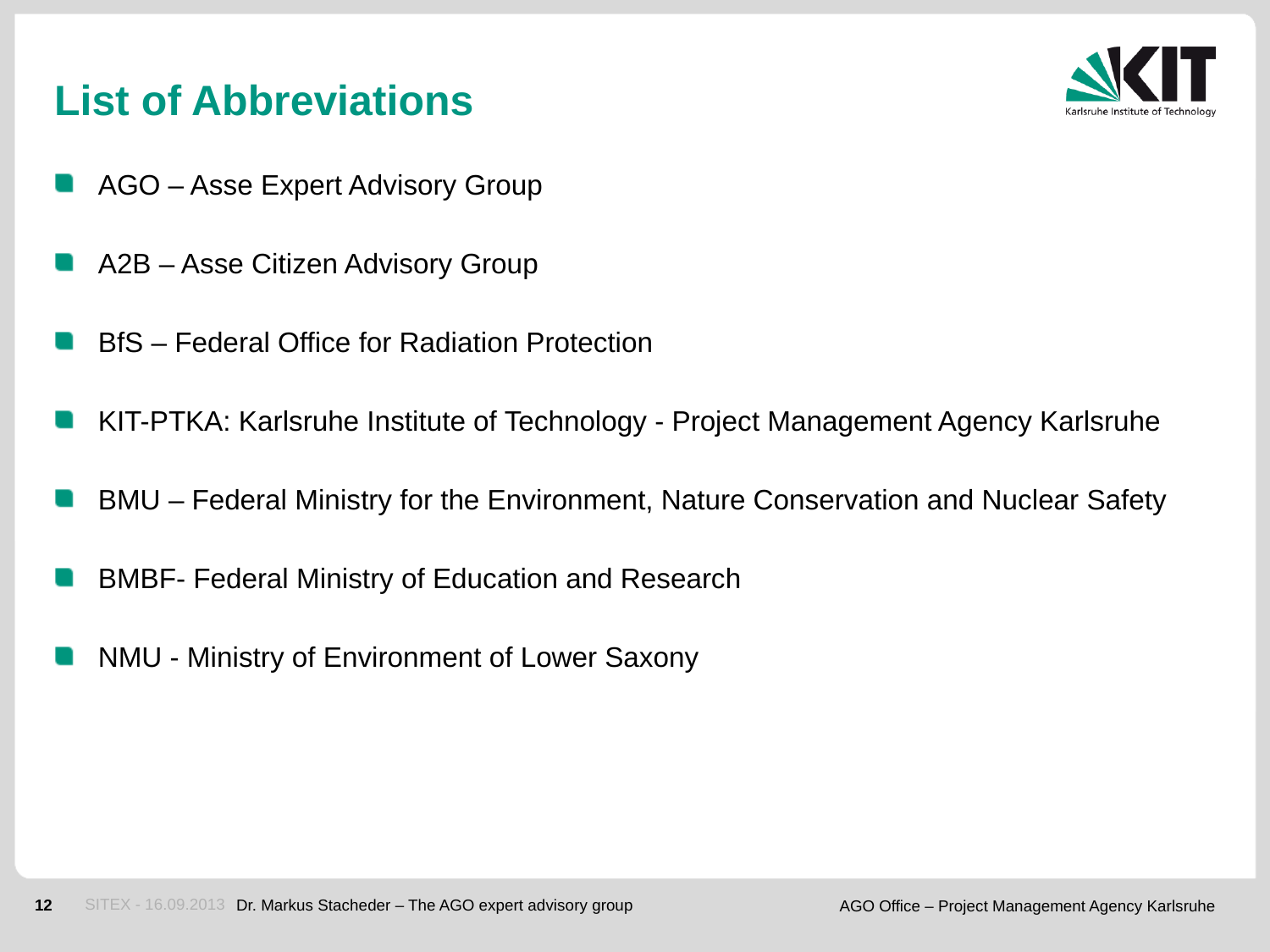

# List of Abbreviations
AGO – Asse Expert Advisory Group

A2B – Asse Citizen Advisory Group

BfS – Federal Office for Radiation Protection

KIT-PTKA: Karlsruhe Institute of Technology - Project Management Agency Karlsruhe

BMU – Federal Ministry for the Environment, Nature Conservation and Nuclear Safety

BMBF- Federal Ministry of Education and Research

NMU - Ministry of Environment of Lower Saxony

SITEX - 16.09.2013
Dr. Markus Stacheder – The AGO expert advisory group